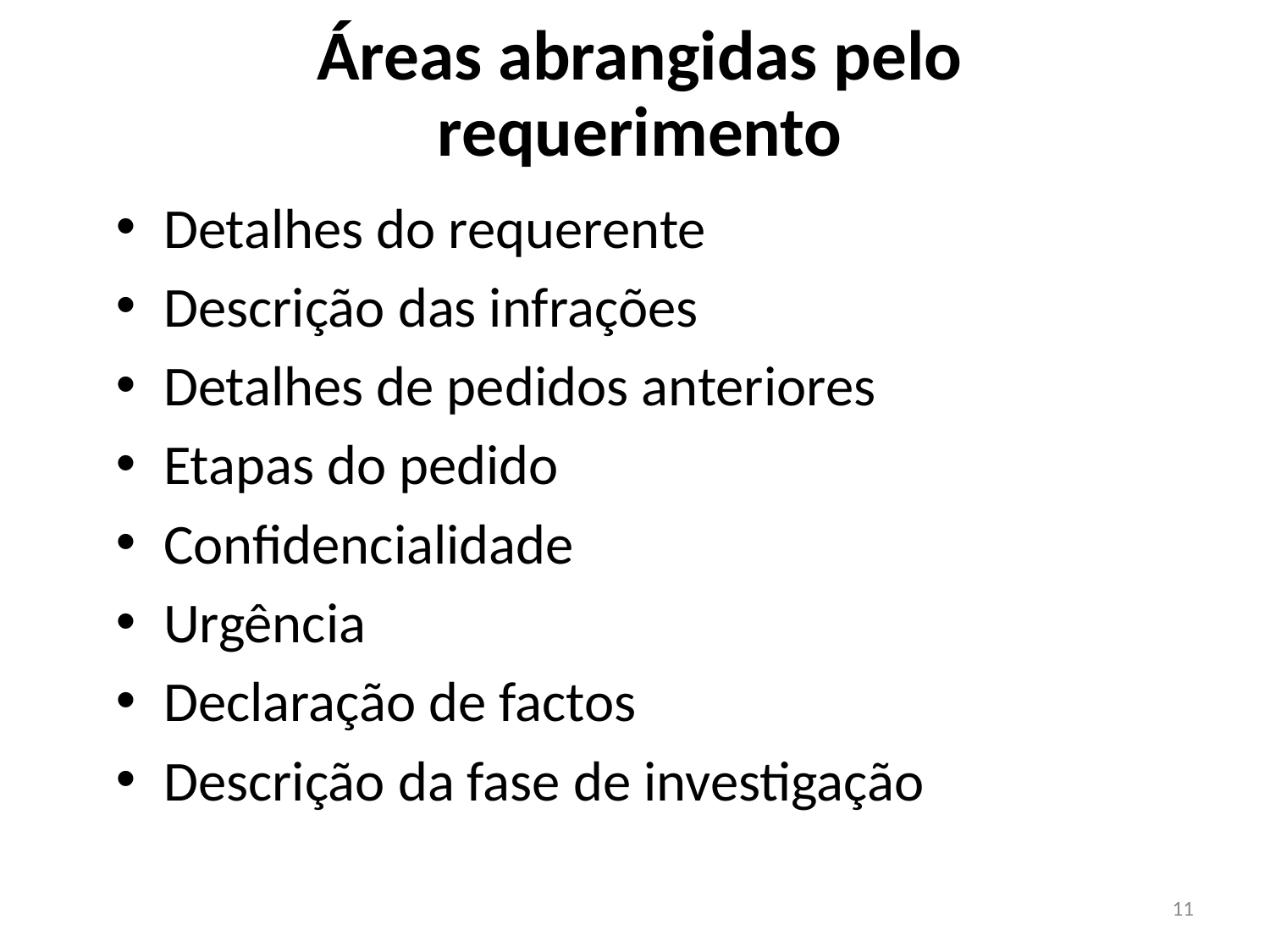

Áreas abrangidas pelo requerimento
Detalhes do requerente
Descrição das infrações
Detalhes de pedidos anteriores
Etapas do pedido
Confidencialidade
Urgência
Declaração de factos
Descrição da fase de investigação
11